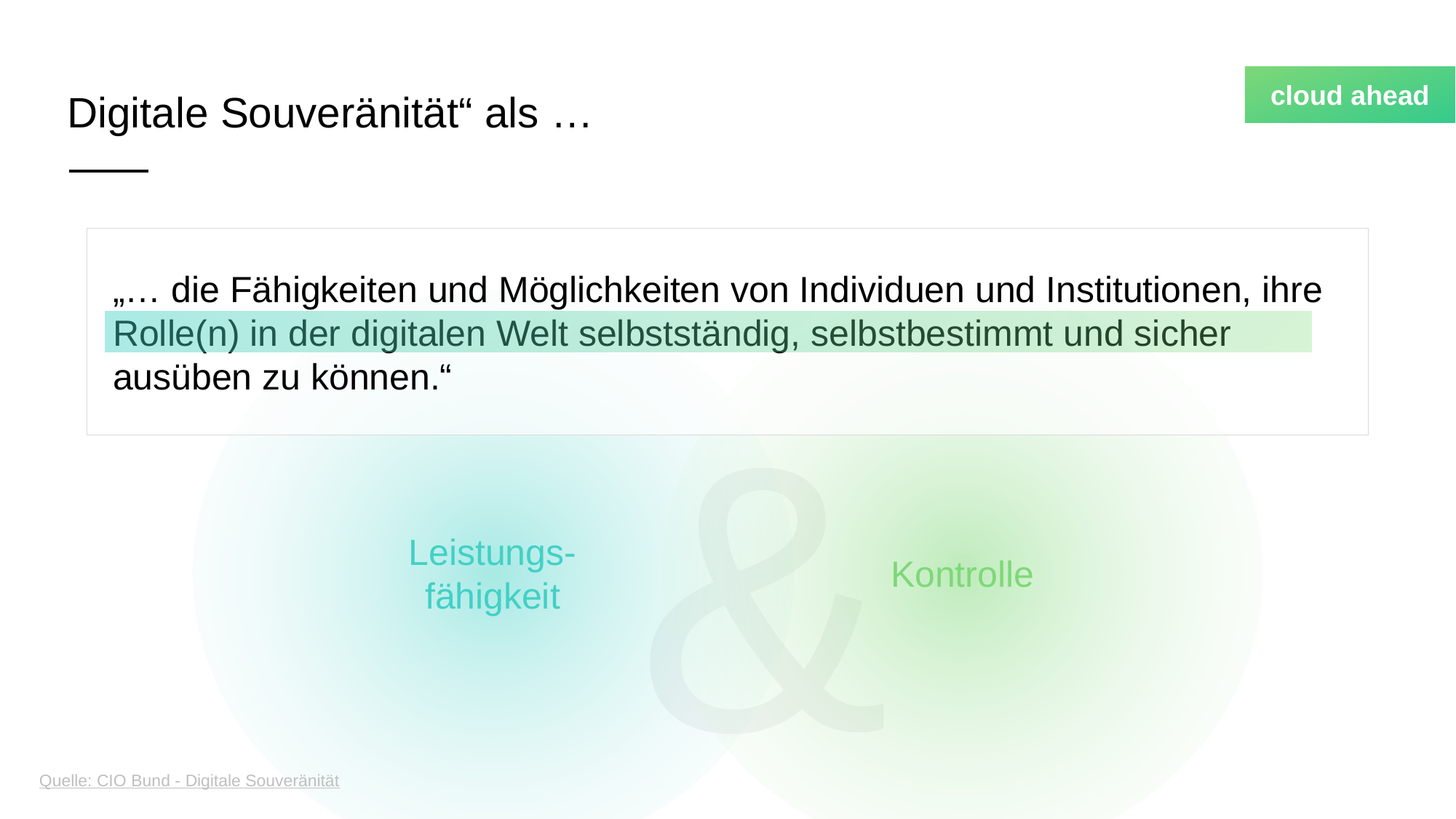

# Digitale Souveränität“ als …
„… die Fähigkeiten und Möglichkeiten von Individuen und Institutionen, ihre Rolle(n) in der digitalen Welt selbstständig, selbstbestimmt und sicher ausüben zu können.“
Leistungs-
fähigkeit
Kontrolle

&
Quelle: CIO Bund - Digitale Souveränität